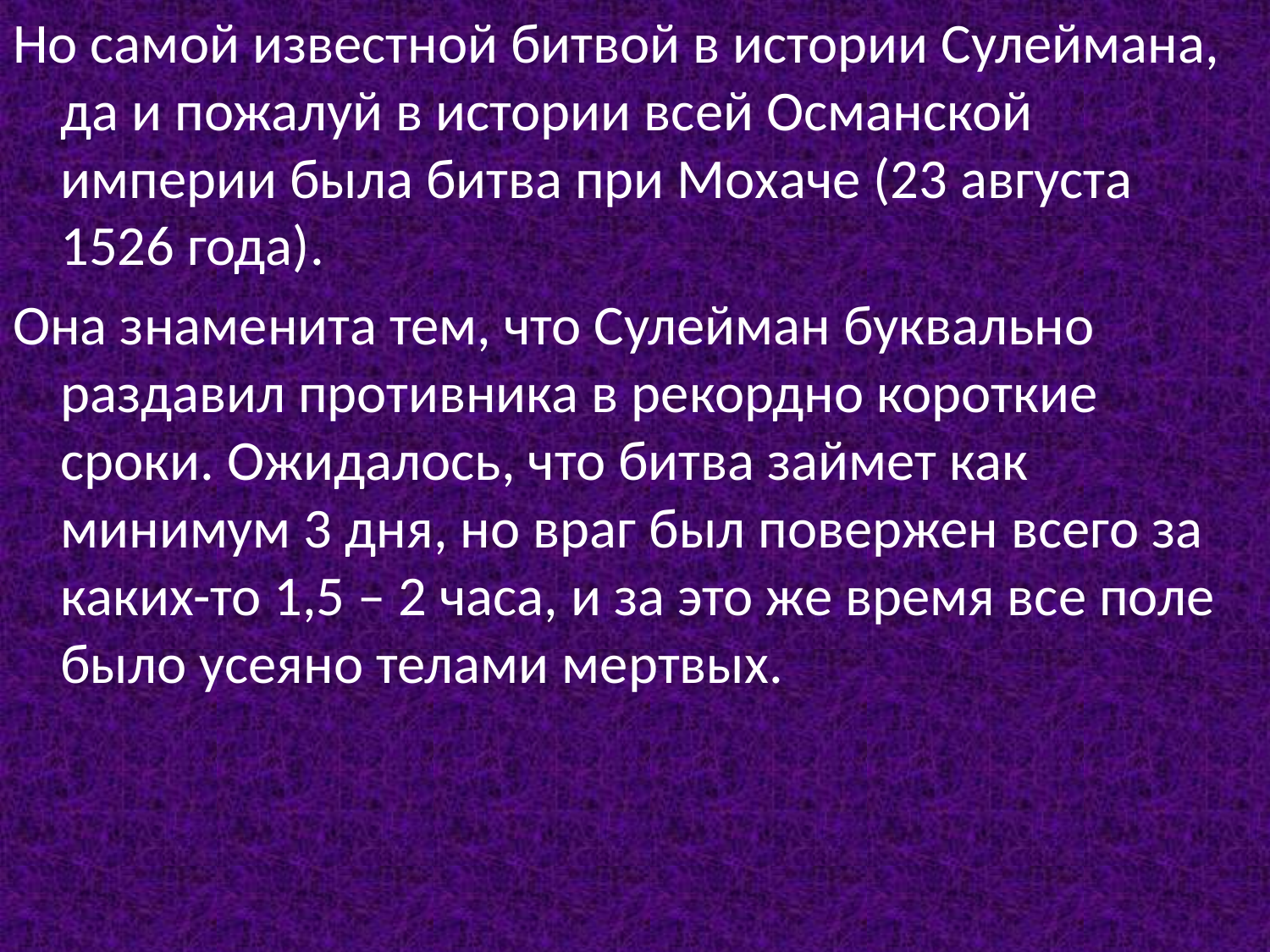

Но самой известной битвой в истории Сулеймана, да и пожалуй в истории всей Османской империи была битва при Мохаче (23 августа 1526 года).
Она знаменита тем, что Сулейман буквально раздавил противника в рекордно короткие сроки. Ожидалось, что битва займет как минимум 3 дня, но враг был повержен всего за каких-то 1,5 – 2 часа, и за это же время все поле было усеяно телами мертвых.